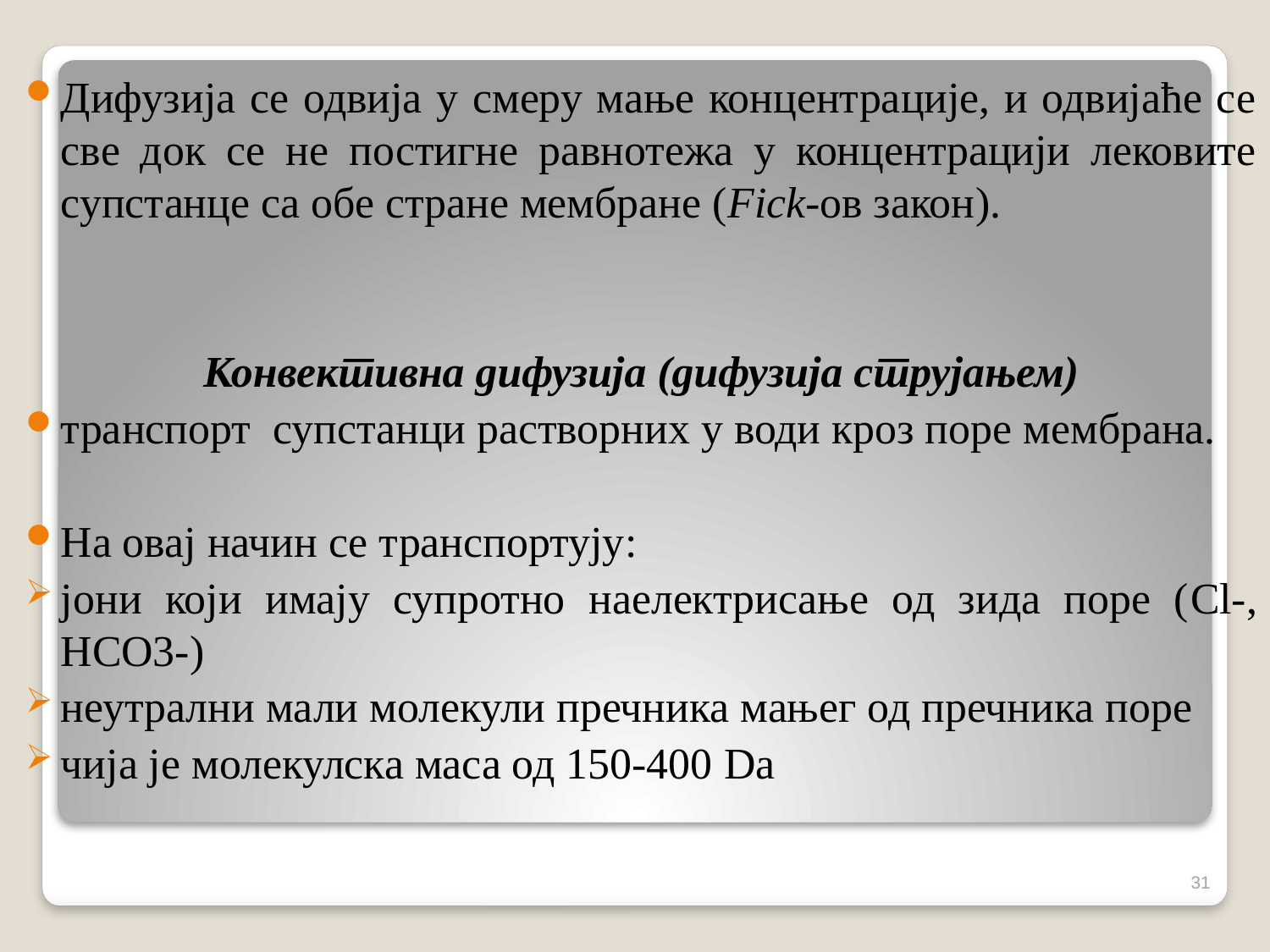

Дифузија се одвија у смеру мање концентрације, и одвијаће се све док се не постигне равнотежа у концентрацији лековите супстанце са обе стране мембране (Fick-ов закон).

Конвективна дифузија (дифузија струјањем)
транспорт  супстанци растворних у води кроз поре мембрана.

На овај начин се транспортују:
јони који имају супротно наелектрисање од зида поре (Cl-, HCO3-)
неутрални мали молекули пречника мањег од пречника поре
чија је молекулска маса од 150-400 Da

31